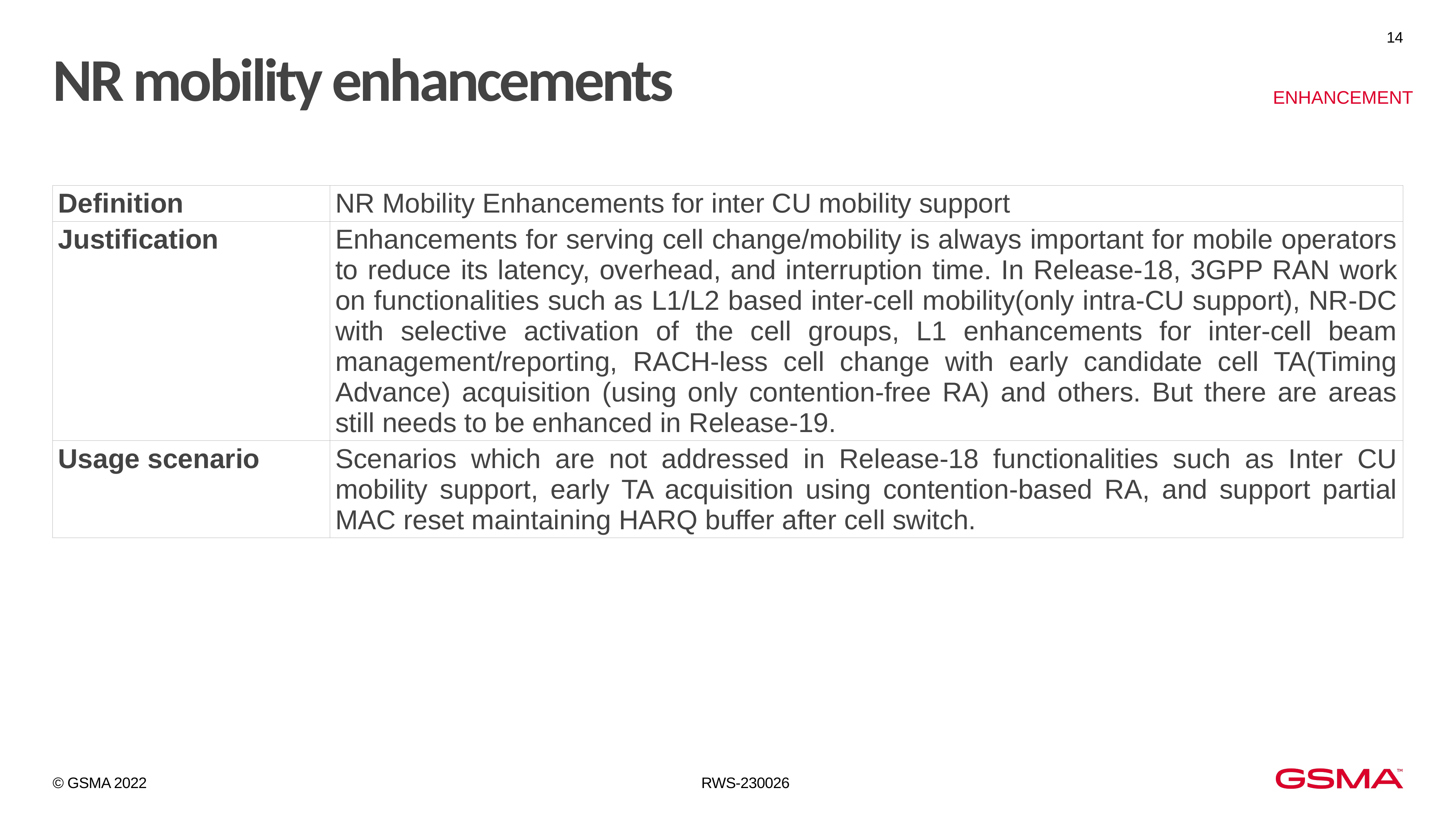

14
# NR mobility enhancements
ENHANCEMENT
| Definition | NR Mobility Enhancements for inter CU mobility support |
| --- | --- |
| Justification | Enhancements for serving cell change/mobility is always important for mobile operators to reduce its latency, overhead, and interruption time. In Release-18, 3GPP RAN work on functionalities such as L1/L2 based inter-cell mobility(only intra-CU support), NR-DC with selective activation of the cell groups, L1 enhancements for inter-cell beam management/reporting, RACH-less cell change with early candidate cell TA(Timing Advance) acquisition (using only contention-free RA) and others. But there are areas still needs to be enhanced in Release-19. |
| Usage scenario | Scenarios which are not addressed in Release-18 functionalities such as Inter CU mobility support, early TA acquisition using contention-based RA, and support partial MAC reset maintaining HARQ buffer after cell switch. |
© GSMA 2022